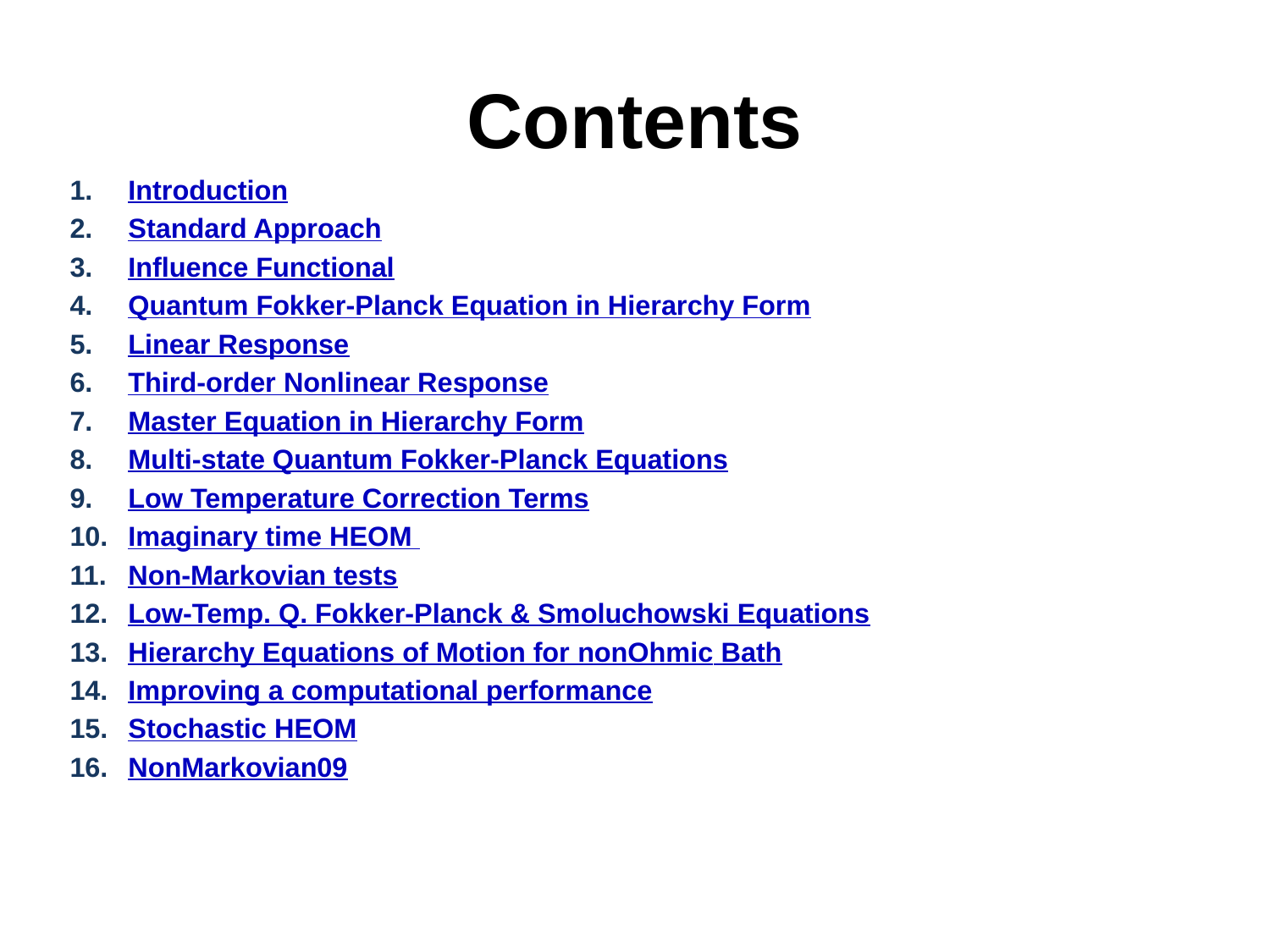

# Contents
Introduction
Standard Approach
Influence Functional
Quantum Fokker-Planck Equation in Hierarchy Form
Linear Response
Third-order Nonlinear Response
Master Equation in Hierarchy Form
Multi-state Quantum Fokker-Planck Equations
Low Temperature Correction Terms
Imaginary time HEOM
Non-Markovian tests
Low-Temp. Q. Fokker-Planck & Smoluchowski Equations
Hierarchy Equations of Motion for nonOhmic Bath
Improving a computational performance
Stochastic HEOM
NonMarkovian09